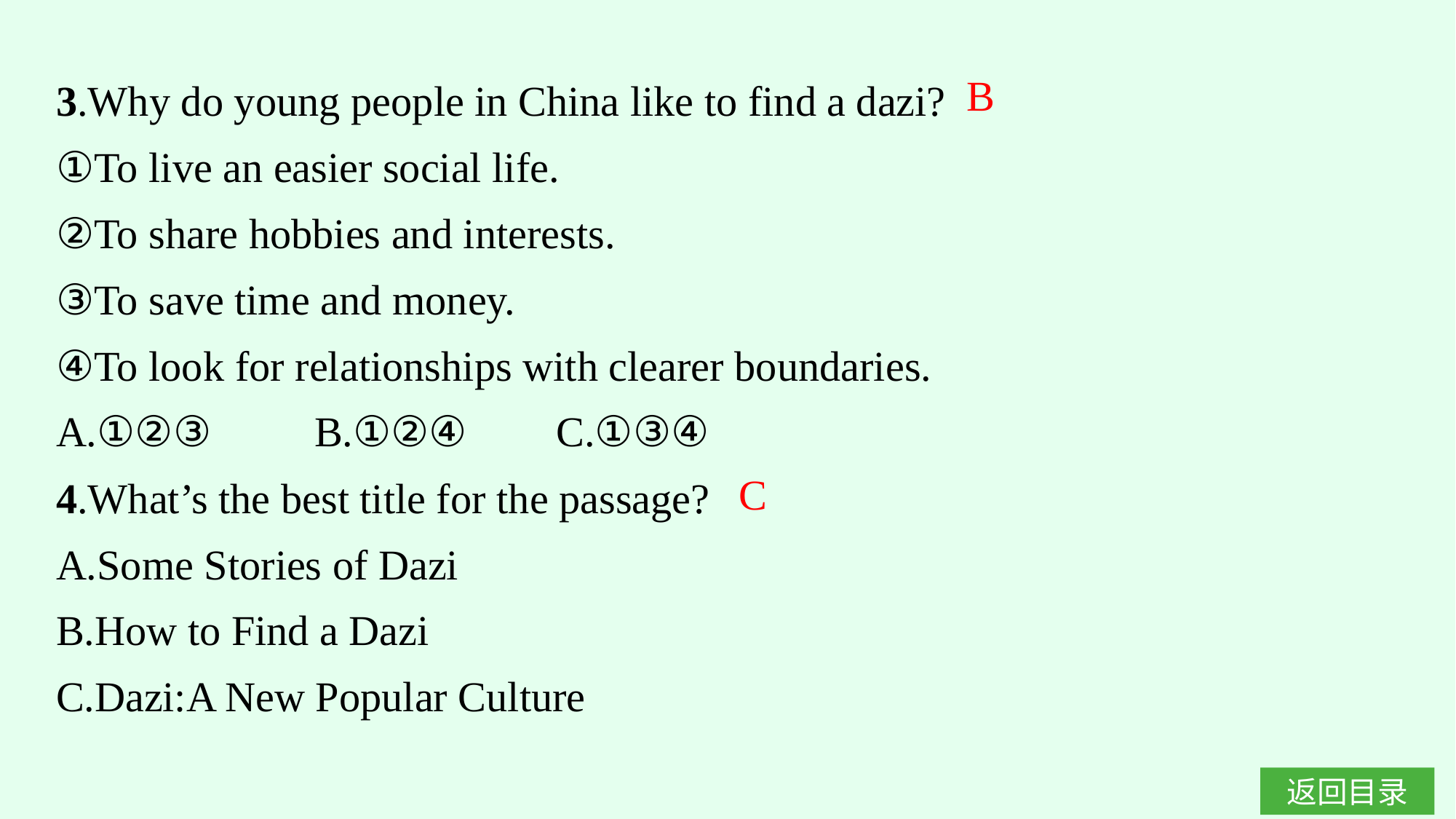

3.Why do young people in China like to find a dazi?
①To live an easier social life.
②To share hobbies and interests.
③To save time and money.
④To look for relationships with clearer boundaries.
A.①②③	B.①②④	C.①③④
4.What’s the best title for the passage?
A.Some Stories of Dazi
B.How to Find a Dazi
C.Dazi:A New Popular Culture
B
C